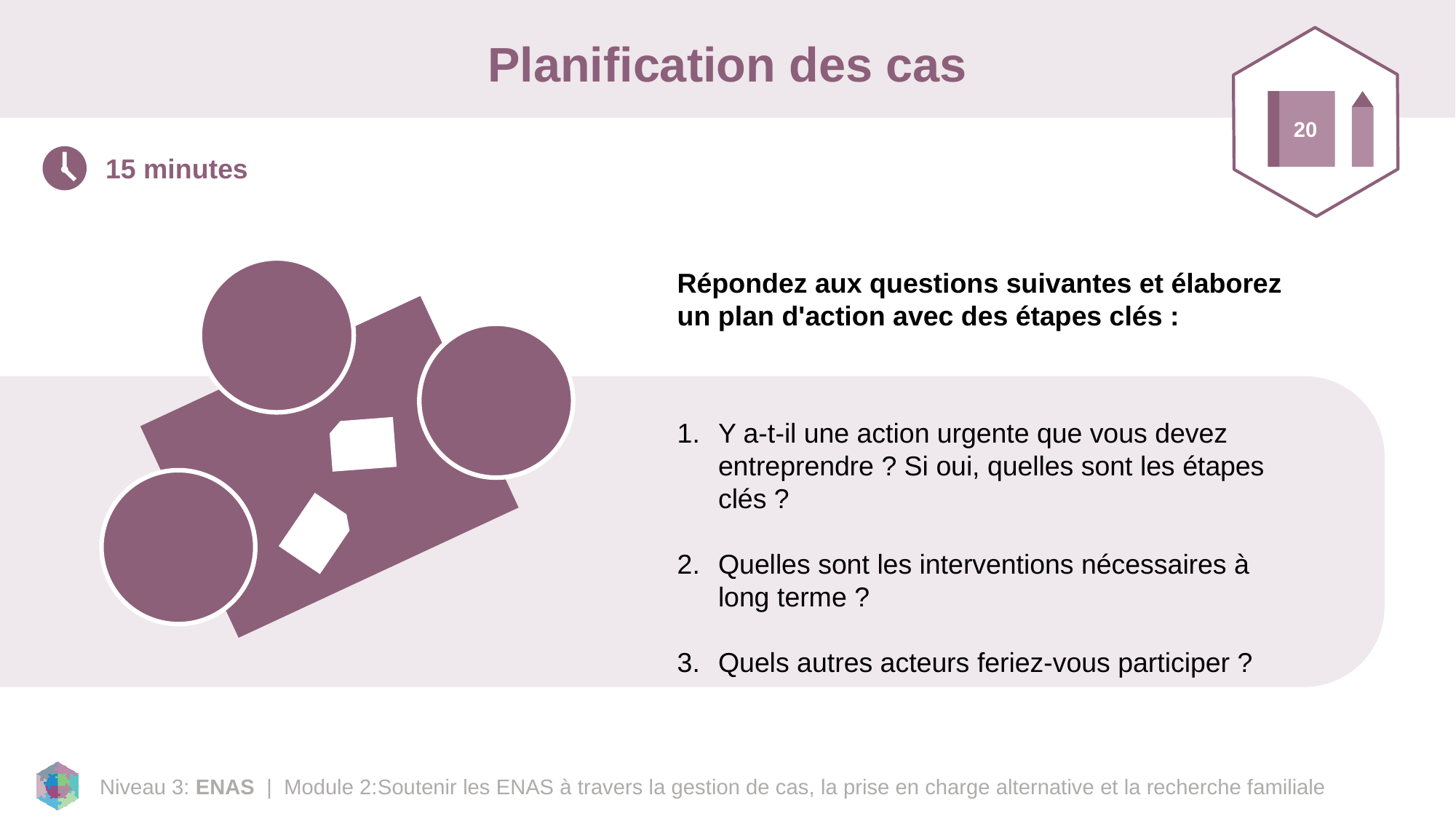

# Planification des cas

20

15 minutes

Répondez aux questions suivantes et élaborez un plan d'action avec des étapes clés :
Y a-t-il une action urgente que vous devez entreprendre ? Si oui, quelles sont les étapes clés ?
Quelles sont les interventions nécessaires à long terme ?
Quels autres acteurs feriez-vous participer ?